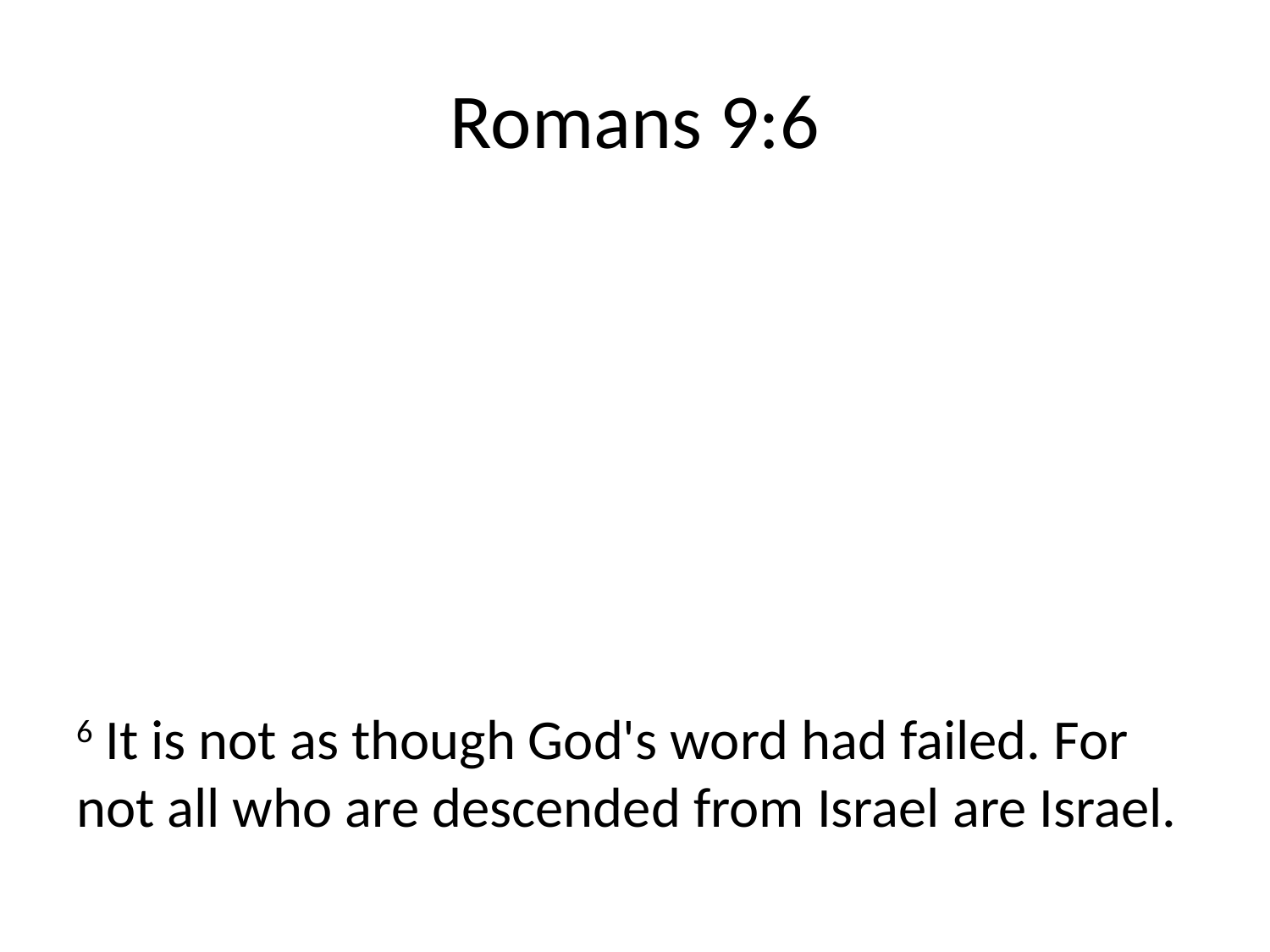

# Romans 9:6

6 It is not as though God's word had failed. For not all who are descended from Israel are Israel.